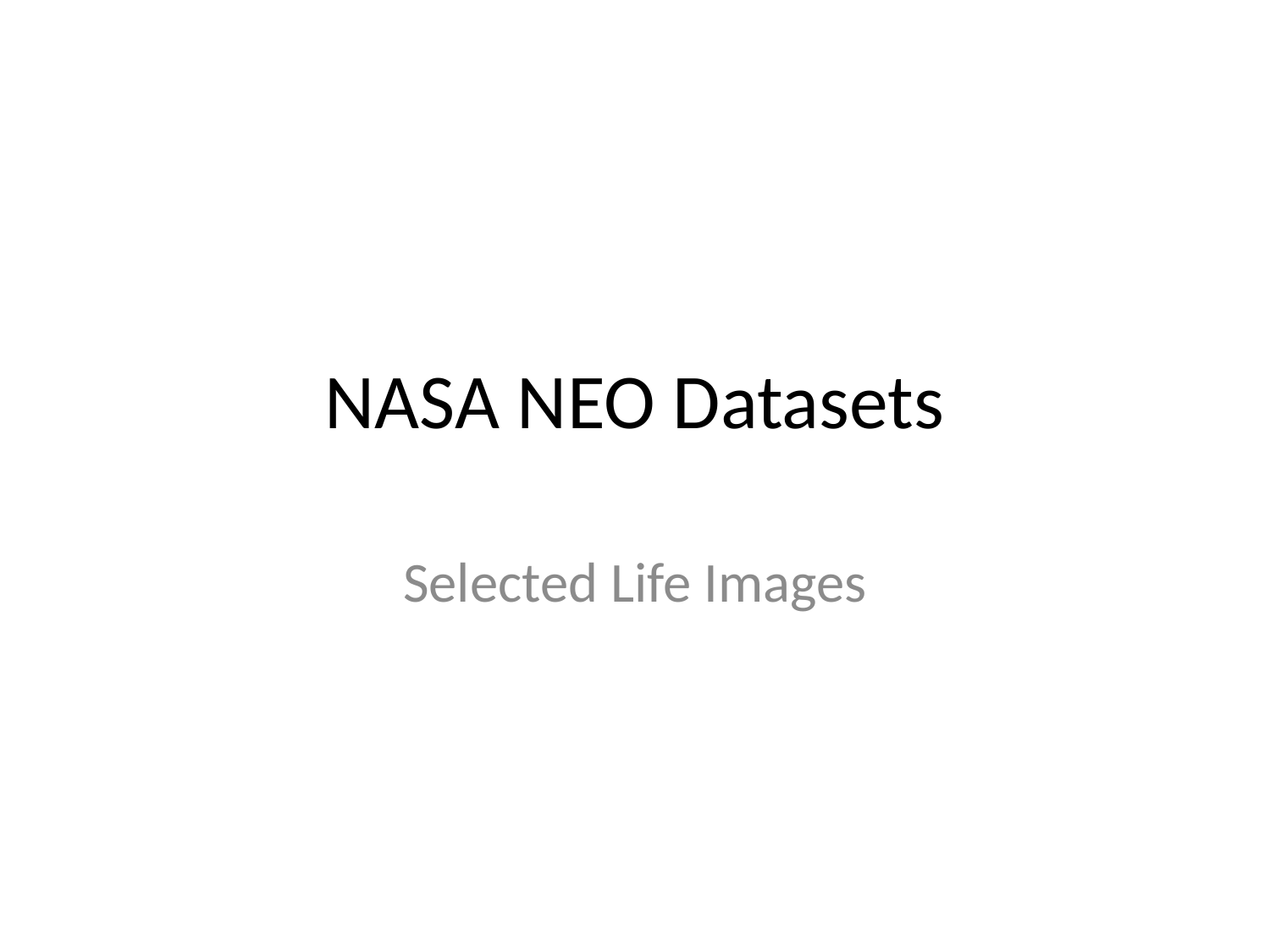

# NASA NEO Datasets
Selected Life Images